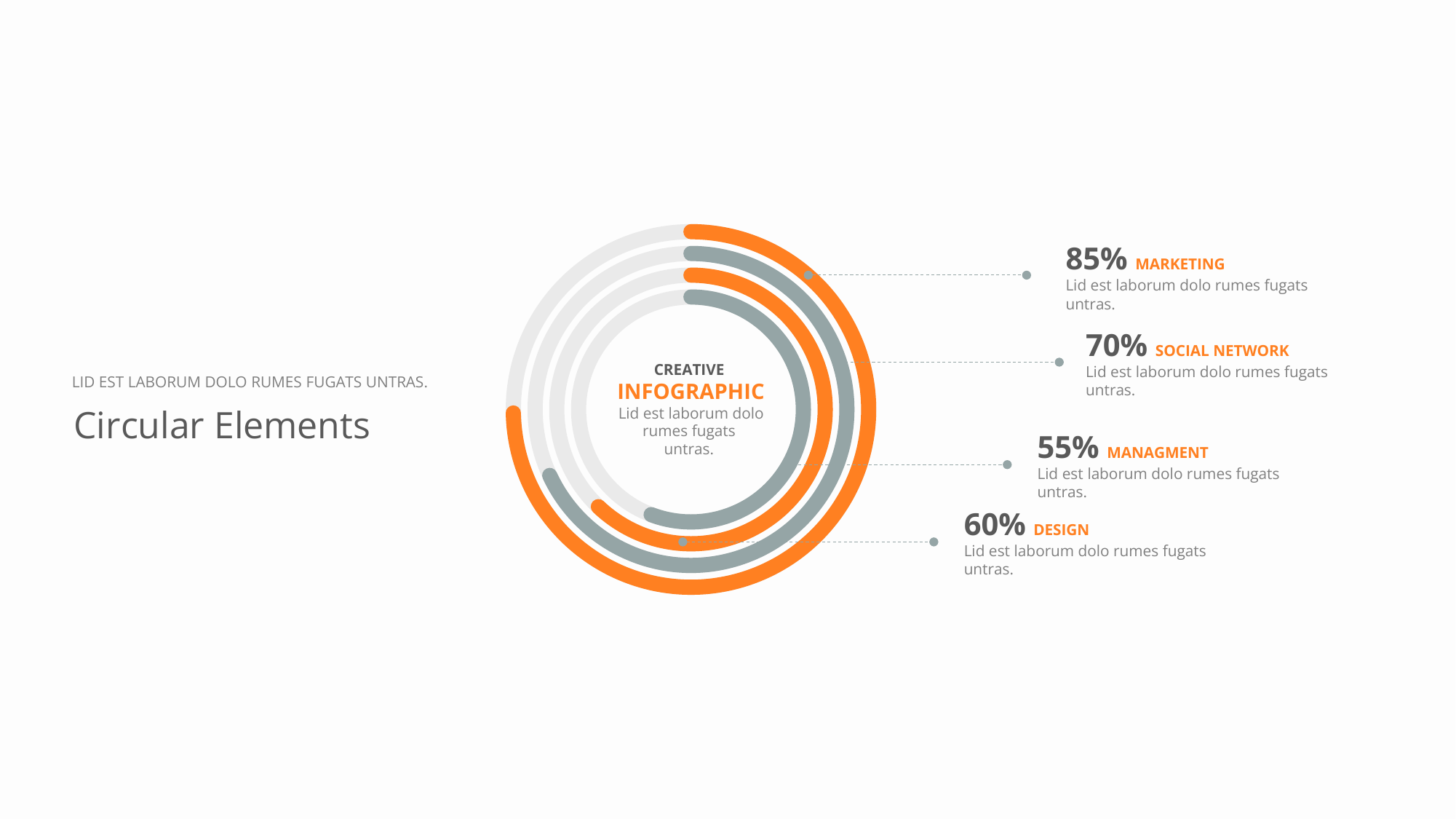

85% MARKETING
Lid est laborum dolo rumes fugats untras.

70% SOCIAL NETWORK
Lid est laborum dolo rumes fugats untras.
CREATIVE
INFOGRAPHIC
Lid est laborum dolo rumes fugats
untras.
LID EST LABORUM DOLO RUMES FUGATS UNTRAS.
Circular Elements
55% MANAGMENT
Lid est laborum dolo rumes fugats untras.
60% DESIGN
Lid est laborum dolo rumes fugats untras.